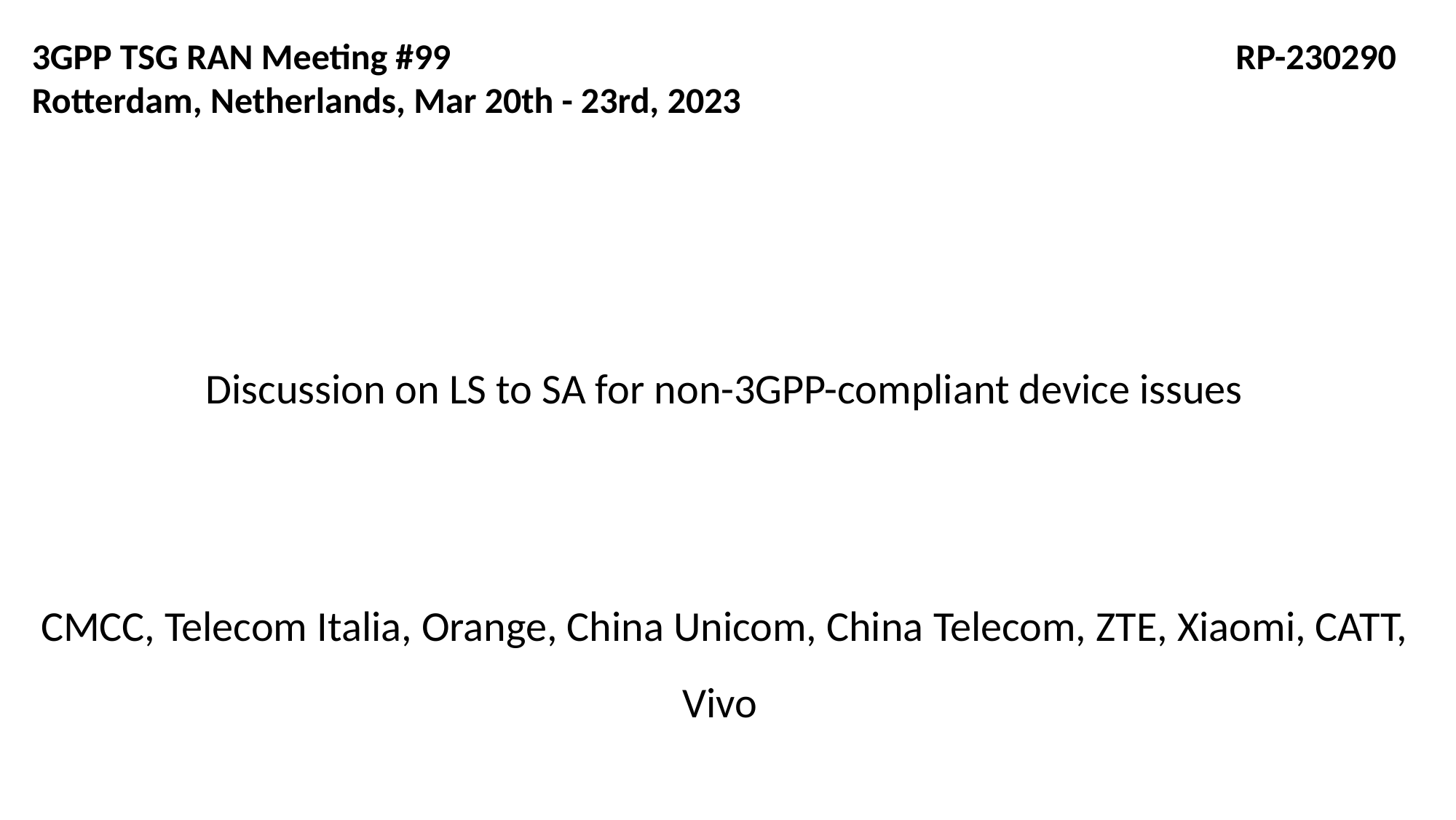

3GPP TSG RAN Meeting #99 						                           RP-230290
Rotterdam, Netherlands, Mar 20th - 23rd, 2023
# Discussion on LS to SA for non-3GPP-compliant device issues
CMCC, Telecom Italia, Orange, China Unicom, China Telecom, ZTE, Xiaomi, CATT, Vivo